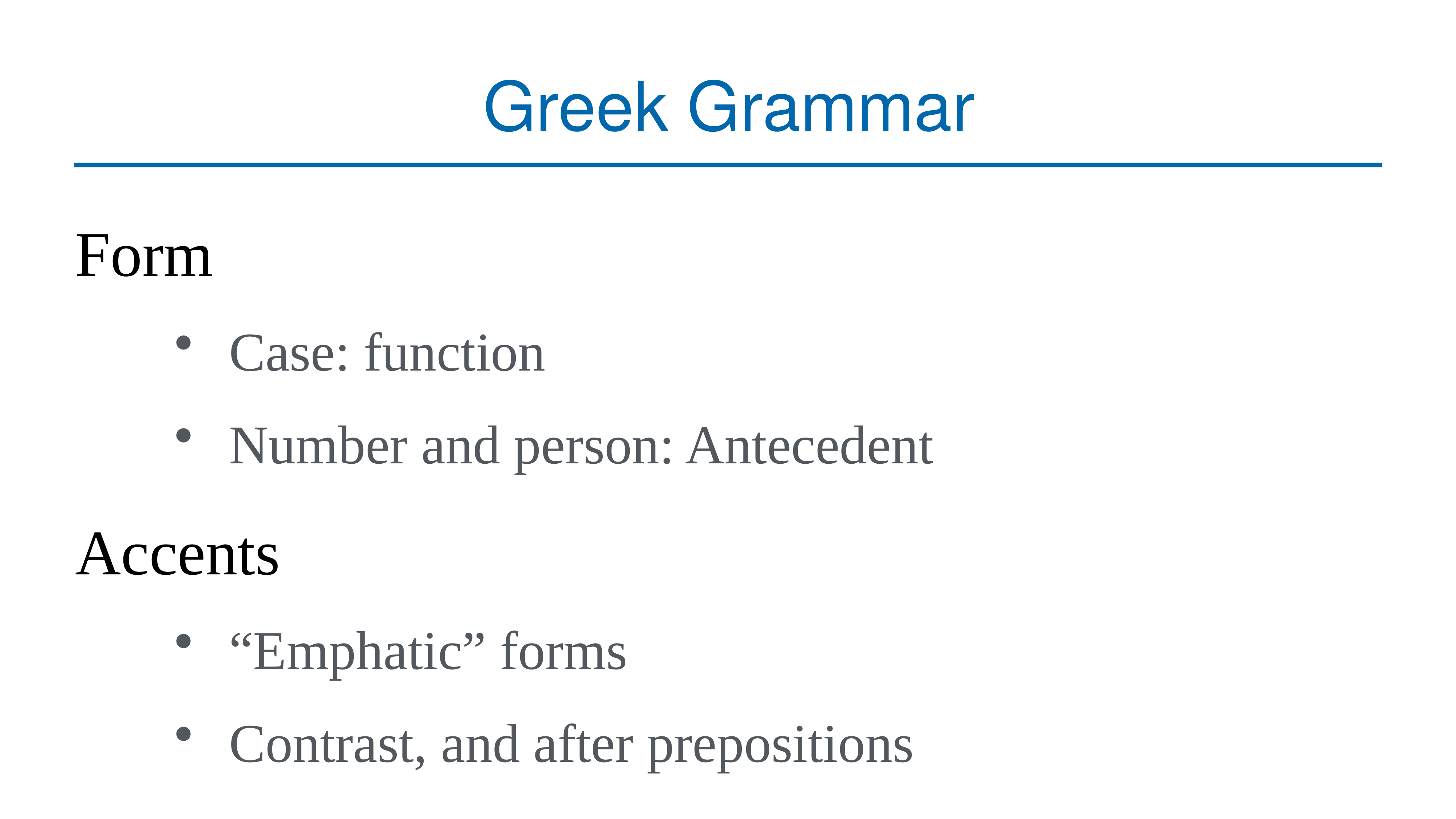

# Greek Grammar
Form
Case: function
Number and person: Antecedent
Accents
“Emphatic” forms
Contrast, and after prepositions